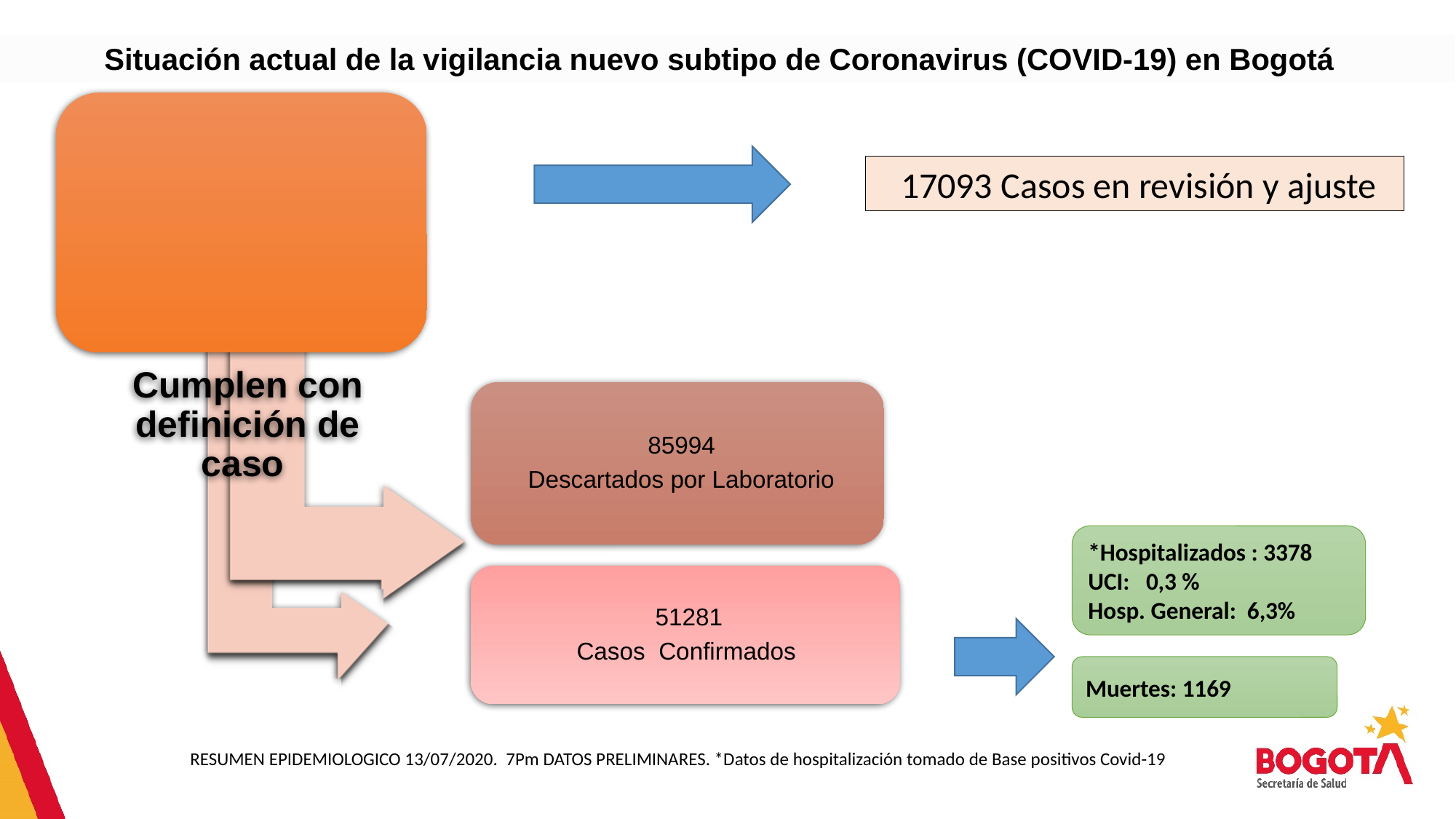

154368
Cumplen con definición de caso
85994
Descartados por Laboratorio
51281
Casos  Confirmados
Situación actual de la vigilancia nuevo subtipo de Coronavirus (COVID-19) en Bogotá

 17093 Casos en revisión y ajuste

*Hospitalizados : 3378
UCI:   0,3 %
Hosp. General:  6,3%

Muertes: 1169
RESUMEN EPIDEMIOLOGICO 13/07/2020.  7Pm DATOS PRELIMINARES. *Datos de hospitalización tomado de Base positivos Covid-19